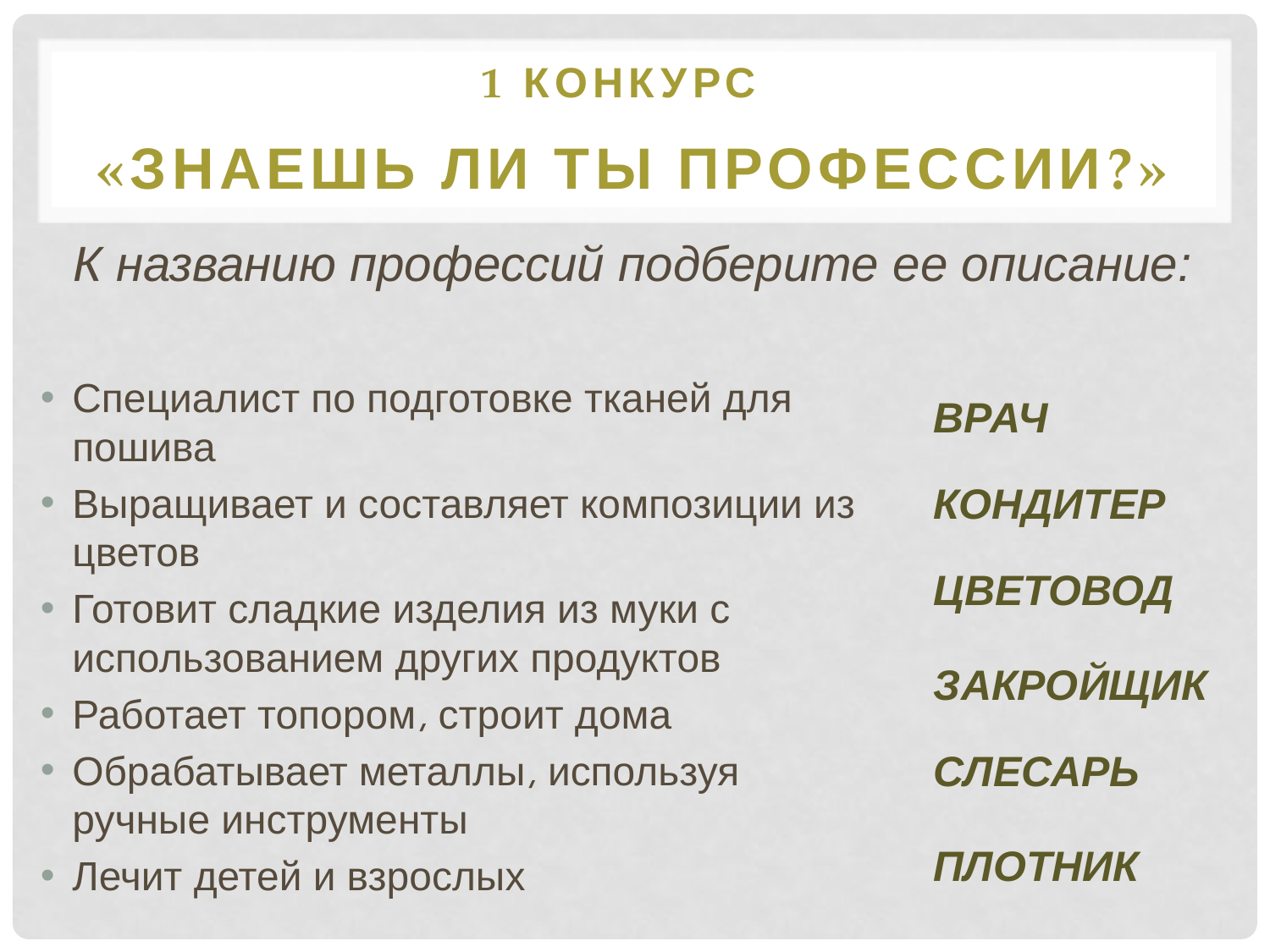

# 1 конкурс
«Знаешь ли ты профессии?»
К названию профессий подберите ее описание:

ВРАЧ КОНДИТЕР ЦВЕТОВОД
ЗАКРОЙЩИКСЛЕСАРЬ
ПЛОТНИК

Специалист по подготовке тканей для пошива
Выращивает и составляет композиции из цветов
Готовит сладкие изделия из муки с использованием других продуктов
Работает топором, строит дома
Обрабатывает металлы, используя ручные инструменты
Лечит детей и взрослых